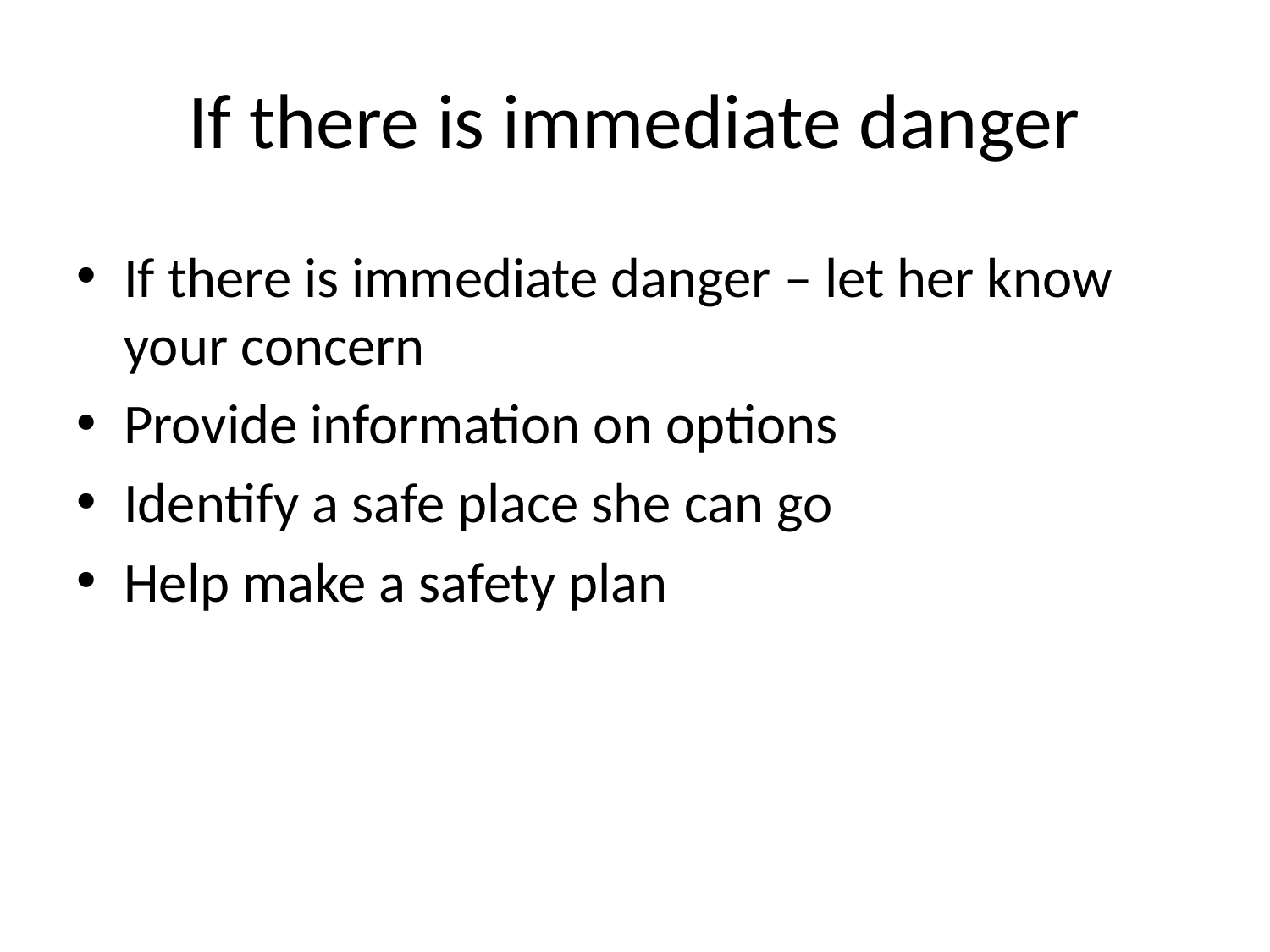

# If there is immediate danger
If there is immediate danger – let her know your concern
Provide information on options
Identify a safe place she can go
Help make a safety plan